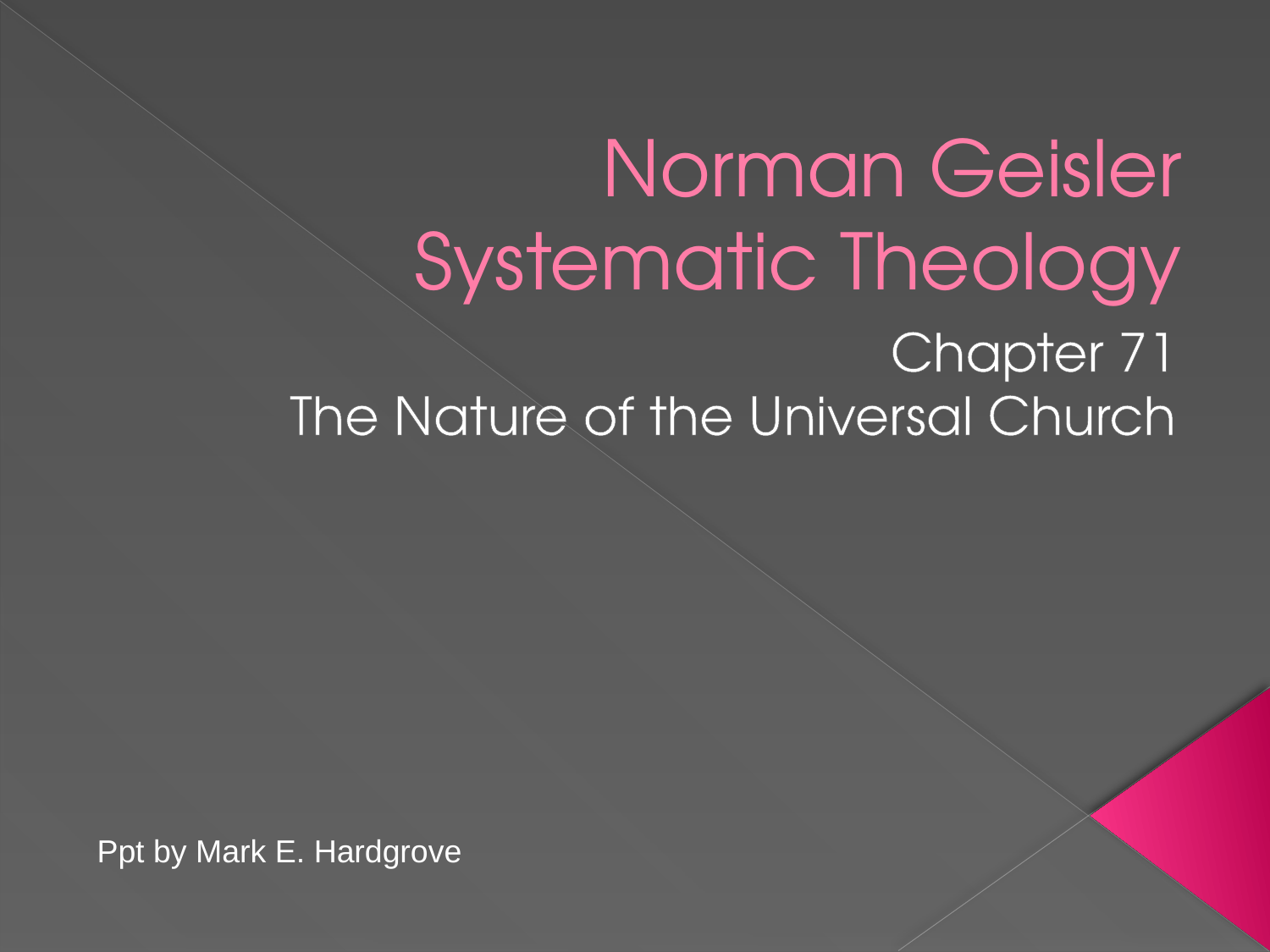

# Norman Geisler Systematic Theology
Chapter 71
The Nature of the Universal Church
Ppt by Mark E. Hardgrove